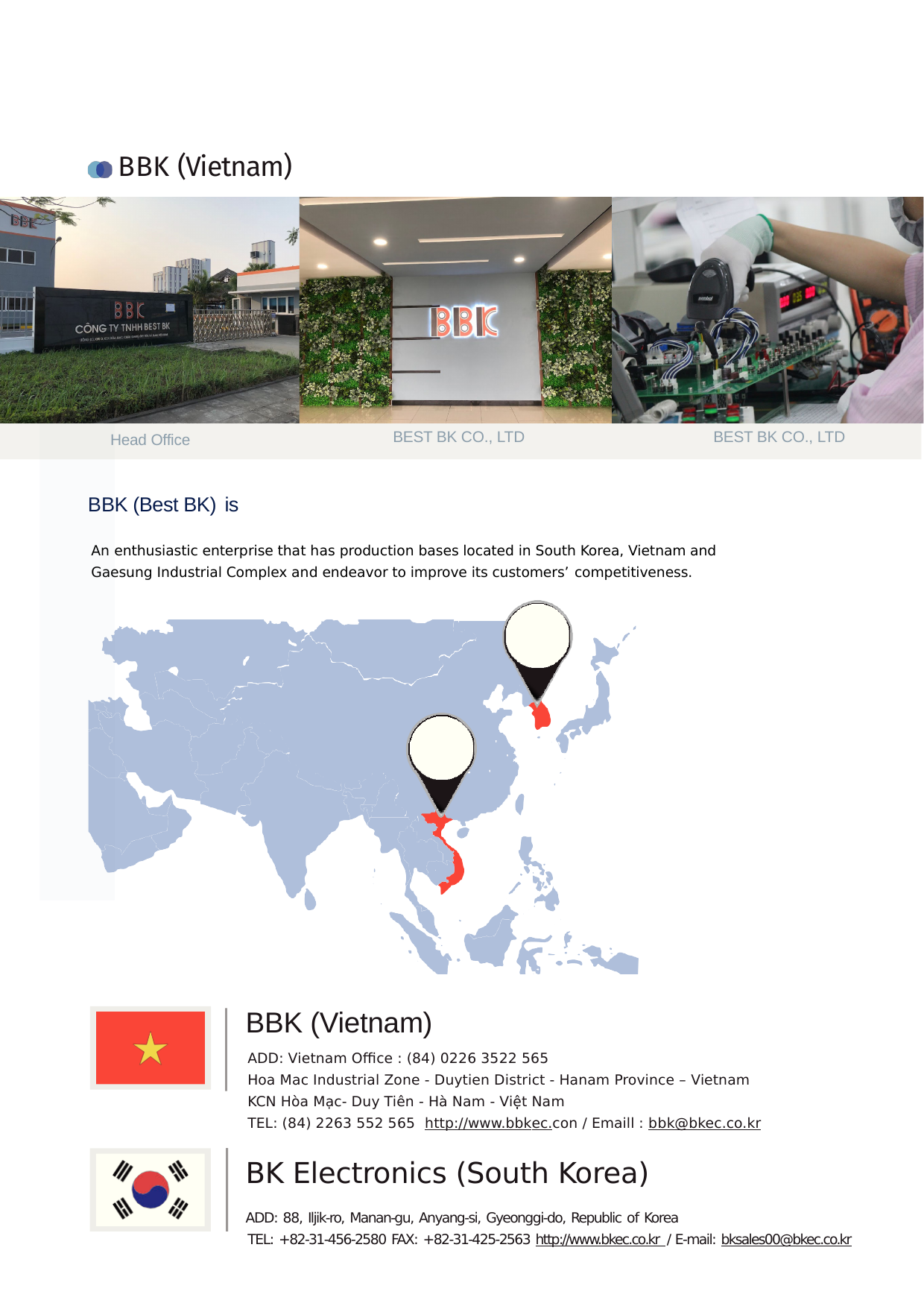

BBK (Vietnam)

BEST BK CO., LTD
BEST BK CO., LTD
Head Office
BBK (Best BK) is

An enthusiastic enterprise that has production bases located in South Korea, Vietnam and  Gaesung Industrial Complex and endeavor to improve its customers’ competitiveness.

BBK (Vietnam)
ADD: Vietnam Office : (84) 0226 3522 565
Hoa Mac Industrial Zone - Duytien District - Hanam Province – Vietnam
KCN Hòa Mạc- Duy Tiên - Hà Nam - Việt Nam
TEL: (84) 2263 552 565 http://www.bbkec.con / Emaill : bbk@bkec.co.kr

BK Electronics (South Korea)

ADD: 88, Iljik-ro, Manan-gu, Anyang-si, Gyeonggi-do, Republic of Korea
TEL: +82-31-456-2580 FAX: +82-31-425-2563 http://www.bkec.co.kr  /  E-mail: bksales00@bkec.co.kr